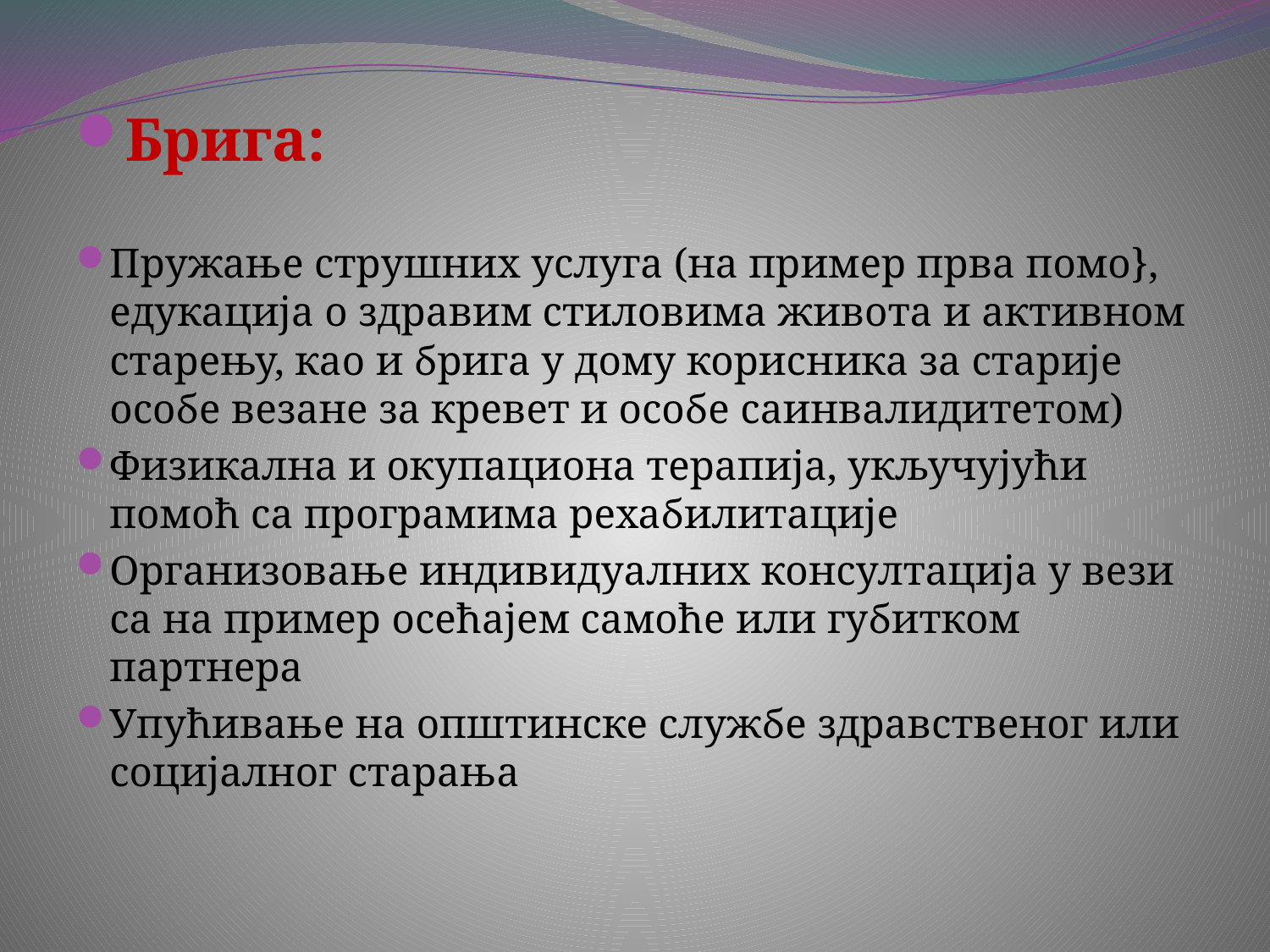

Брига:

Пружање струшних услуга (на пример прва помо}, едукација о здравим стиловима живота и активном старењу, као и брига у дому корисника за старије особе везане за кревет и особе саинвалидитетом)
Физикална и окупациона терапија, укључујући помоћ са програмима рехабилитације
Организовање индивидуалних консултација у вези са на пример осећајем самоће или губитком партнера
Упућивање на општинске службе здравственог или социјалног старања